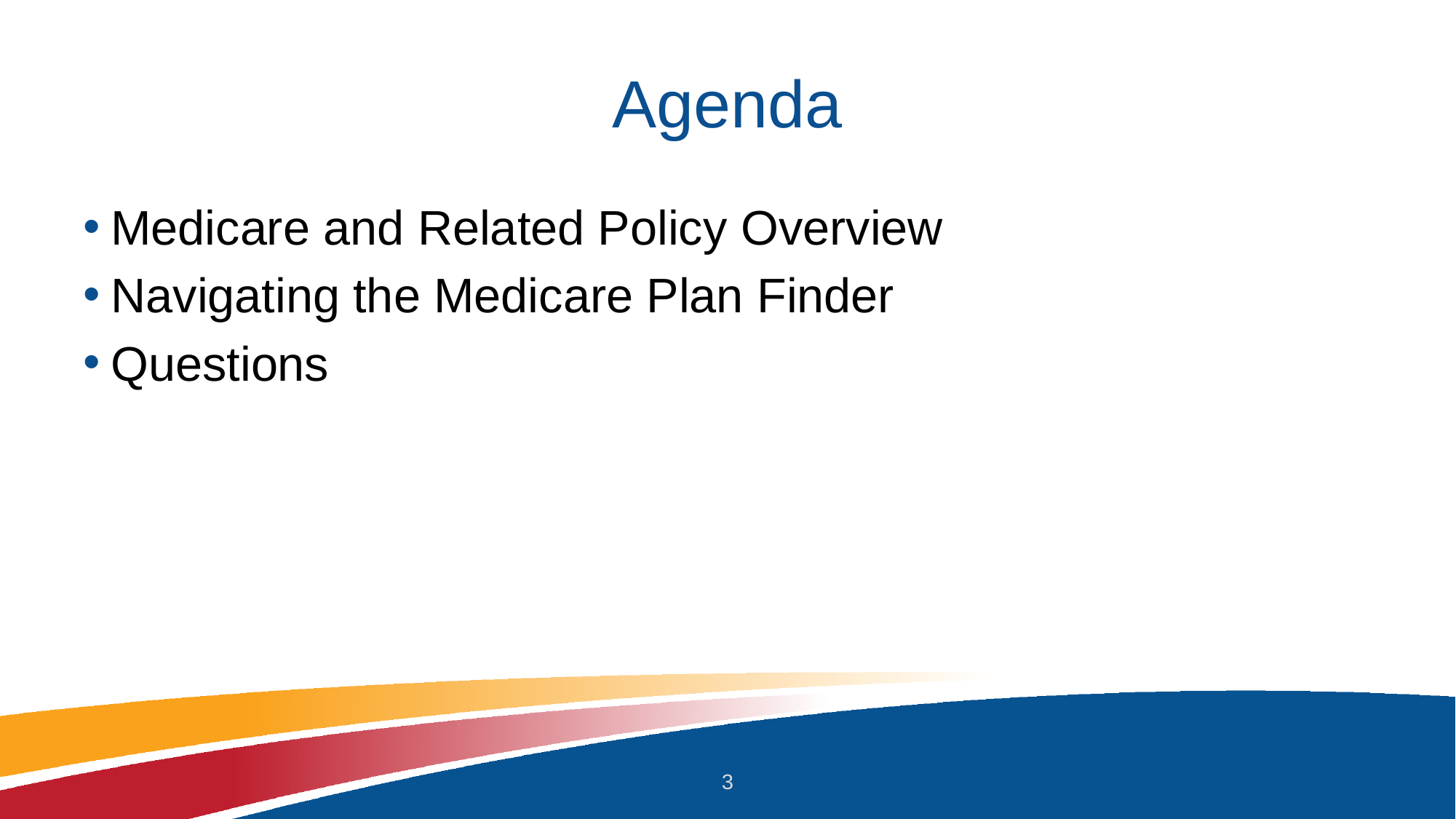

# Agenda
Medicare and Related Policy Overview
Navigating the Medicare Plan Finder
Questions
3